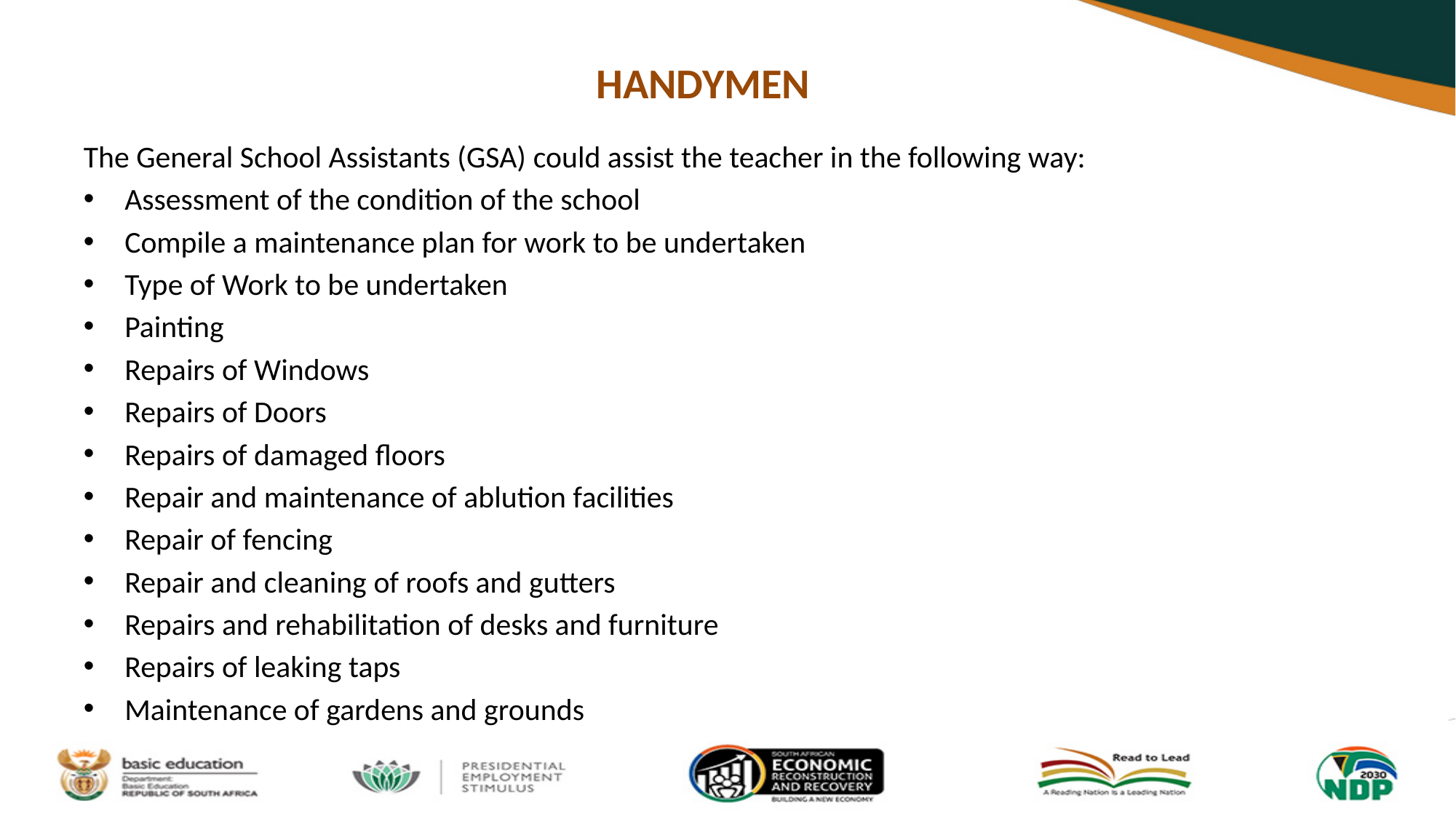

# HANDYMEN
The General School Assistants (GSA) could assist the teacher in the following way:
Assessment of the condition of the school
Compile a maintenance plan for work to be undertaken
Type of Work to be undertaken
Painting
Repairs of Windows
Repairs of Doors
Repairs of damaged floors
Repair and maintenance of ablution facilities
Repair of fencing
Repair and cleaning of roofs and gutters
Repairs and rehabilitation of desks and furniture
Repairs of leaking taps
Maintenance of gardens and grounds